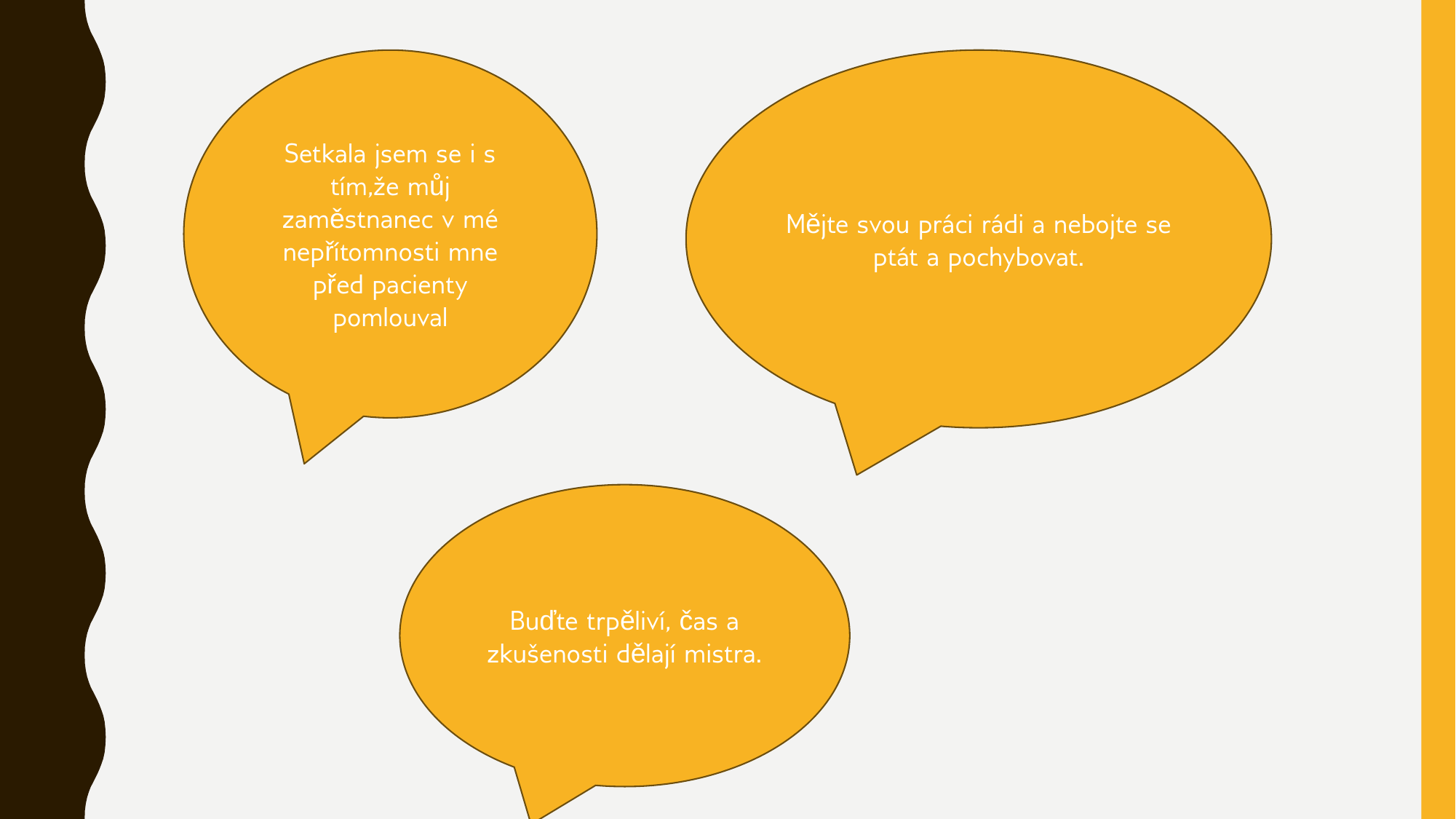

Setkala jsem se i s tím,že můj zaměstnanec v mé nepřítomnosti mne před pacienty pomlouval
Mějte svou práci rádi a nebojte se ptát a pochybovat.
Buďte trpěliví, čas a zkušenosti dělají mistra.